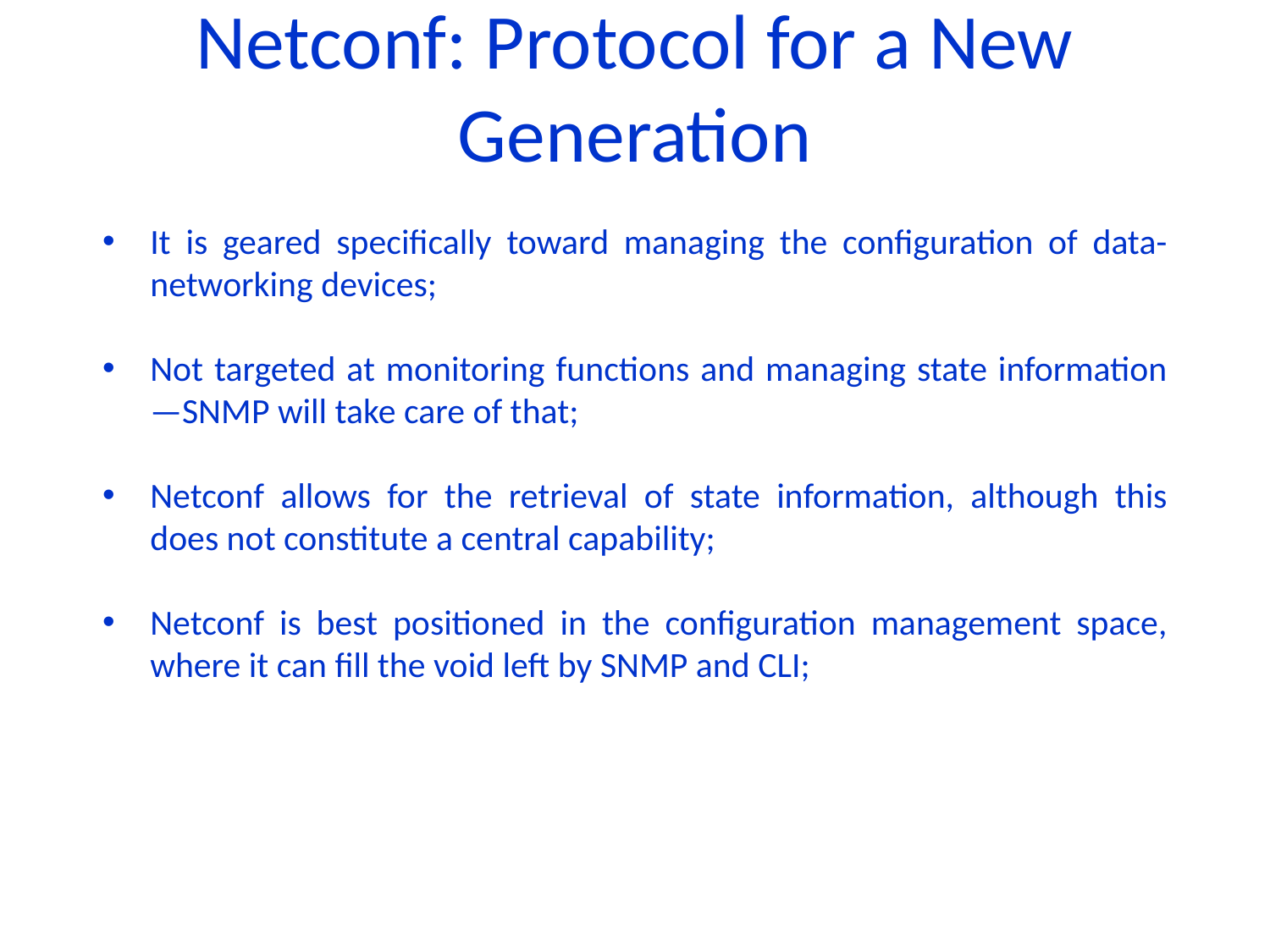

Netconf: Protocol for a New Generation
It is geared specifically toward managing the configuration of data-networking devices;

Not targeted at monitoring functions and managing state information—SNMP will take care of that;

Netconf allows for the retrieval of state information, although this does not constitute a central capability;

Netconf is best positioned in the configuration management space, where it can fill the void left by SNMP and CLI;